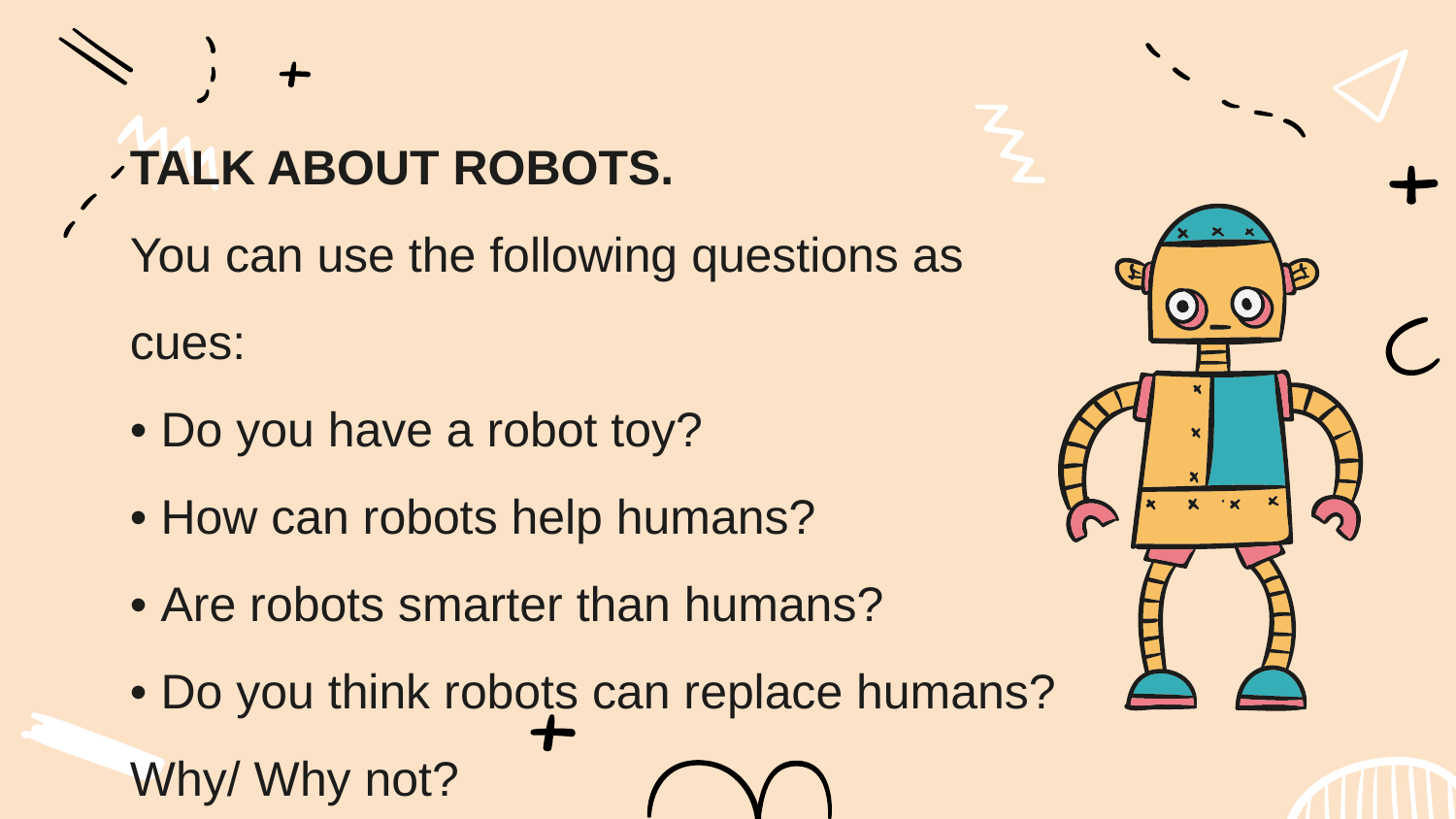

TALK ABOUT ROBOTS.
You can use the following questions as cues:
• Do you have a robot toy?
• How can robots help humans?
• Are robots smarter than humans?
• Do you think robots can replace humans? Why/ Why not?